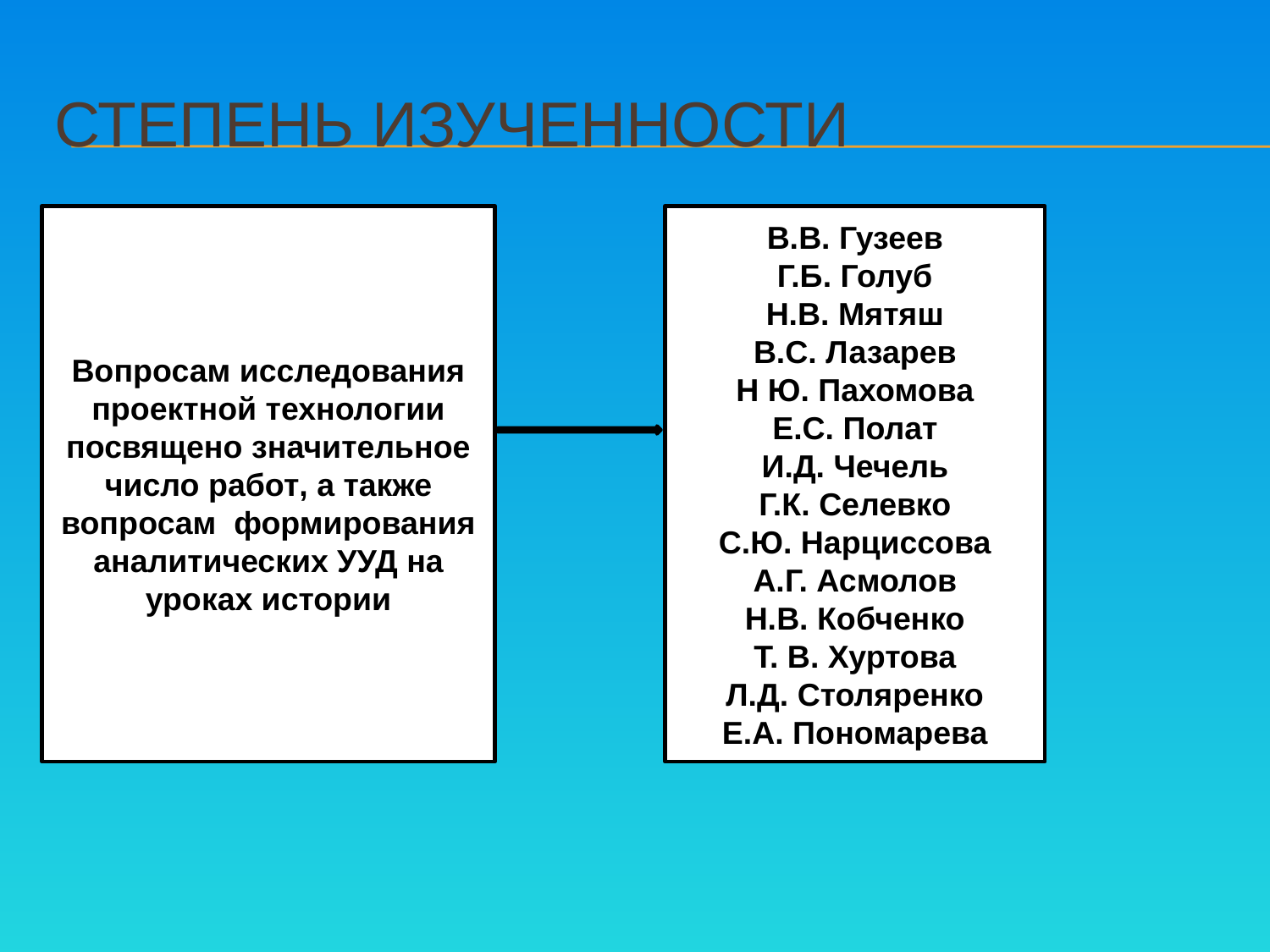

# СТЕПЕНЬ ИЗУЧЕННОСТИ
Вопросам исследования проектной технологии посвящено значительное число работ, а также вопросам  формирования аналитических УУД на уроках истории
В.В. Гузеев
Г.Б. Голуб
Н.В. Мятяш
В.С. Лазарев
Н Ю. Пахомова
Е.С. Полат
И.Д. Чечель
Г.К. Селевко
С.Ю. Нарциссова
А.Г. Асмолов
Н.В. Кобченко
Т. В. Хуртова
Л.Д. Столяренко
Е.А. Пономарева